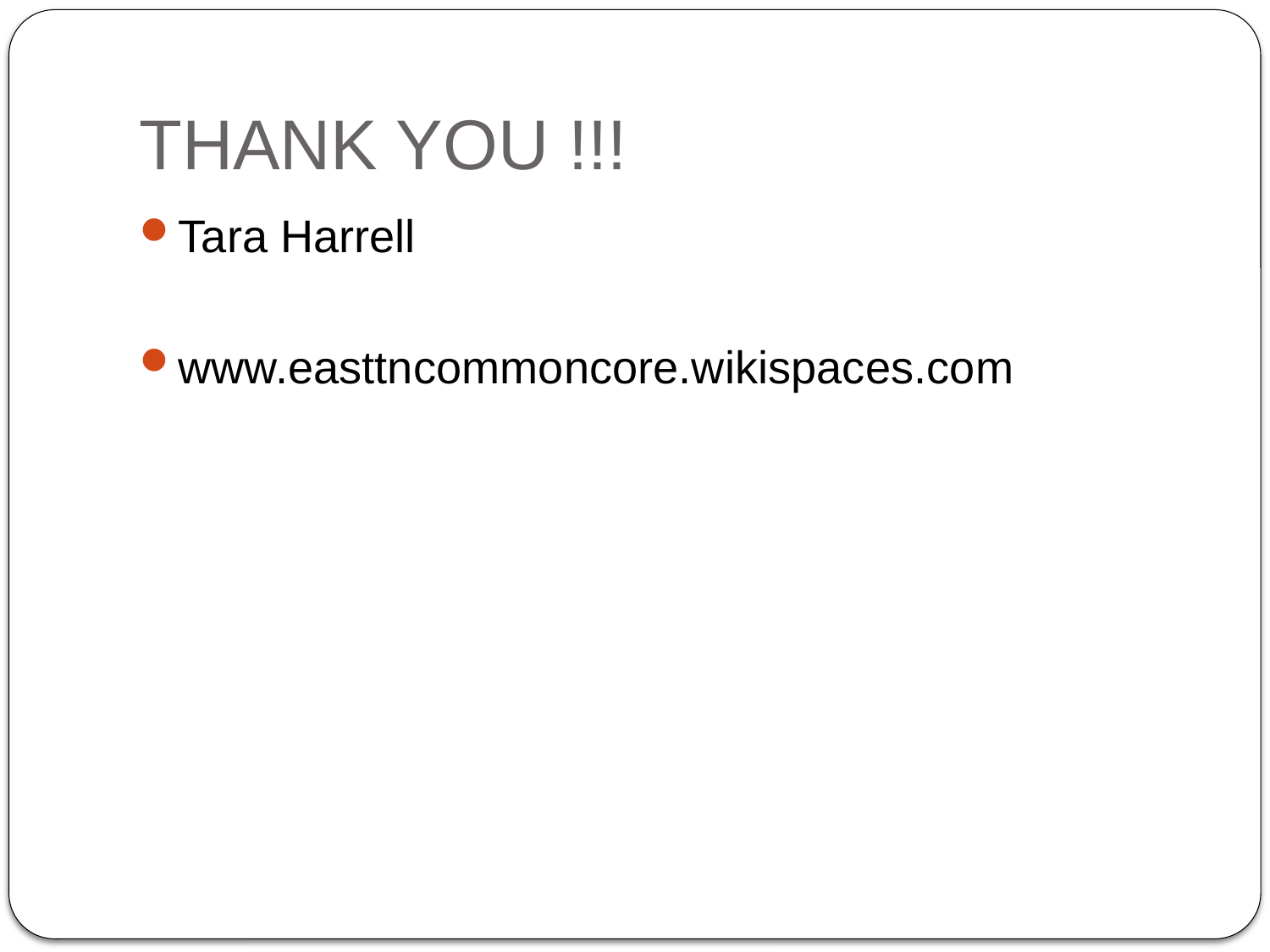

# THANK YOU !!!
Tara Harrell

www.easttncommoncore.wikispaces.com